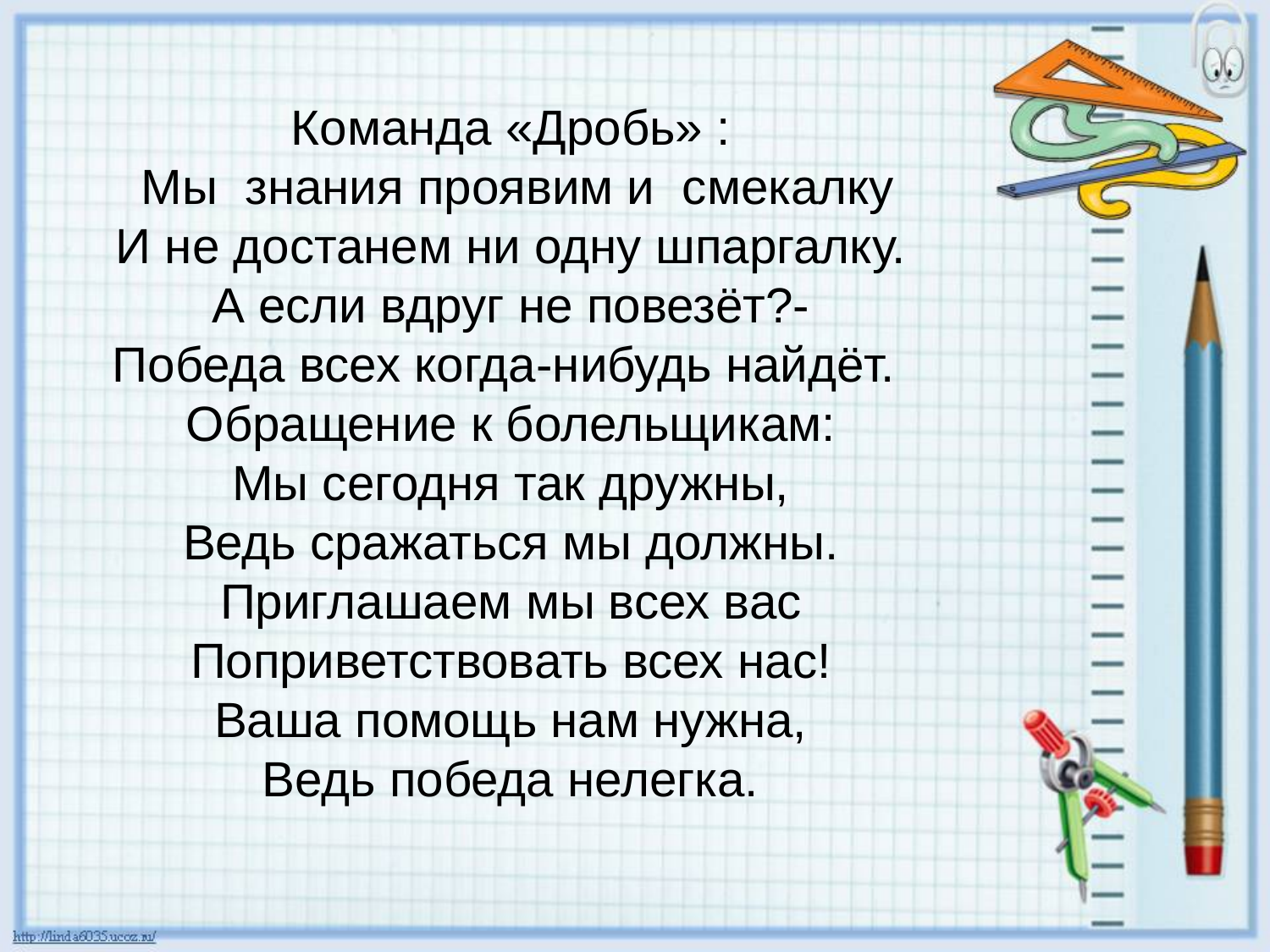

Команда «Дробь» :
 Мы  знания проявим и  смекалку
И не достанем ни одну шпаргалку.
А если вдруг не повезёт?-
Победа всех когда-нибудь найдёт.
Обращение к болельщикам:
Мы сегодня так дружны,
Ведь сражаться мы должны.
Приглашаем мы всех вас
Поприветствовать всех нас!
Ваша помощь нам нужна,
Ведь победа нелегка.